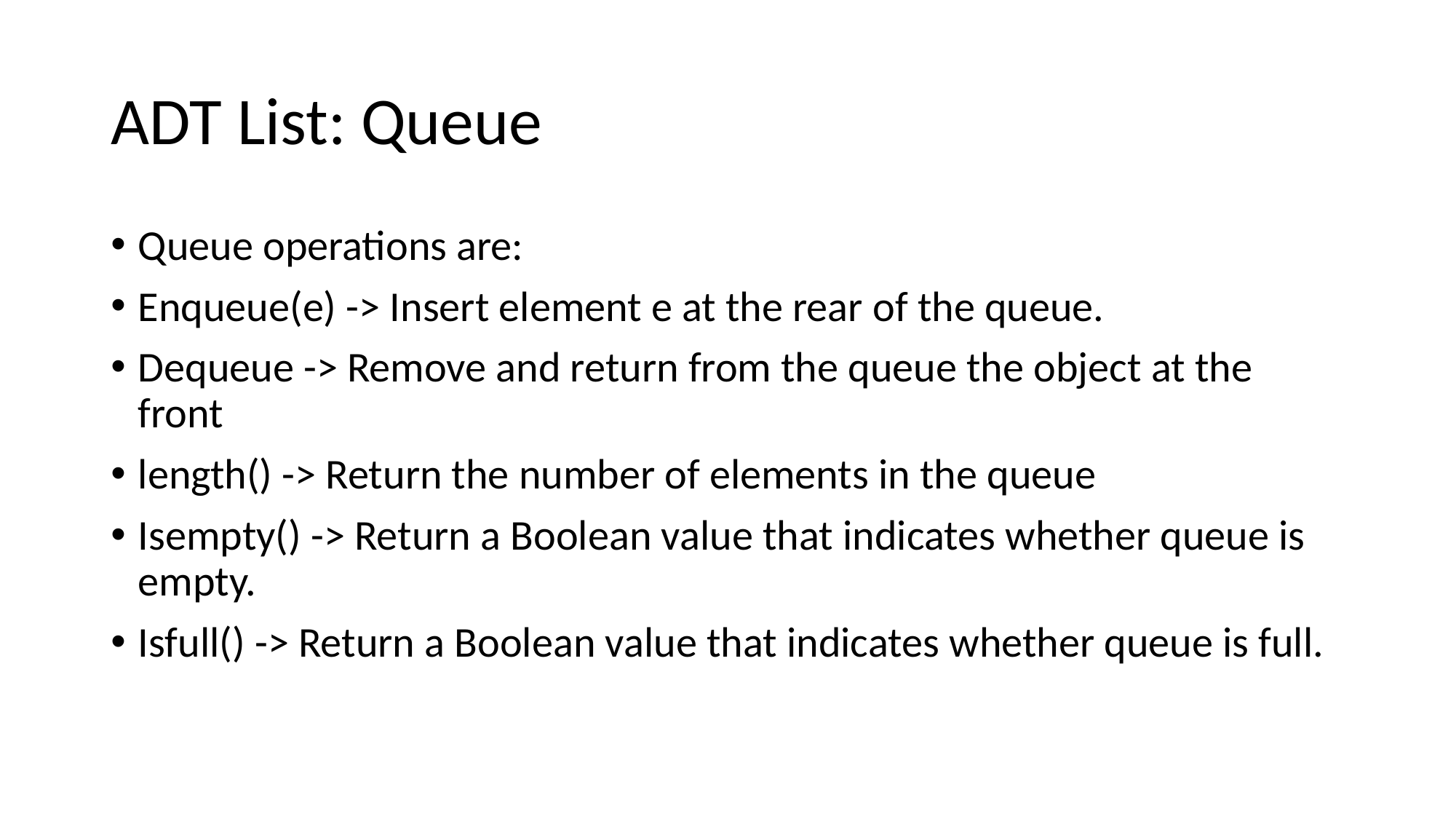

# ADT List: Queue
Queue operations are:
Enqueue(e) -> Insert element e at the rear of the queue.
Dequeue -> Remove and return from the queue the object at the front
length() -> Return the number of elements in the queue
Isempty() -> Return a Boolean value that indicates whether queue is empty.
Isfull() -> Return a Boolean value that indicates whether queue is full.